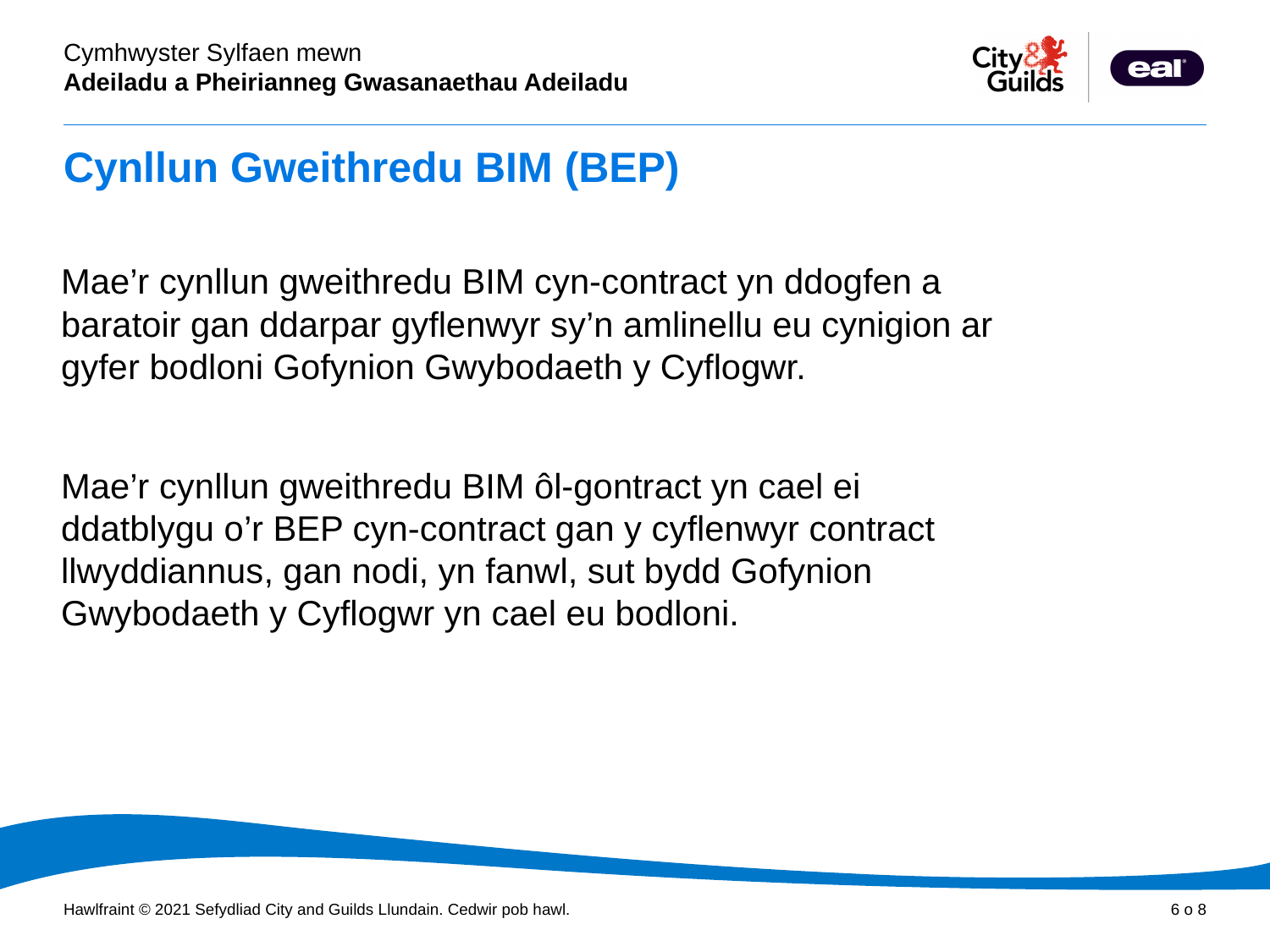

# Cynllun Gweithredu BIM (BEP)
Mae’r cynllun gweithredu BIM cyn-contract yn ddogfen a baratoir gan ddarpar gyflenwyr sy’n amlinellu eu cynigion ar gyfer bodloni Gofynion Gwybodaeth y Cyflogwr.

Mae’r cynllun gweithredu BIM ôl-gontract yn cael ei ddatblygu o’r BEP cyn-contract gan y cyflenwyr contract llwyddiannus, gan nodi, yn fanwl, sut bydd Gofynion Gwybodaeth y Cyflogwr yn cael eu bodloni.